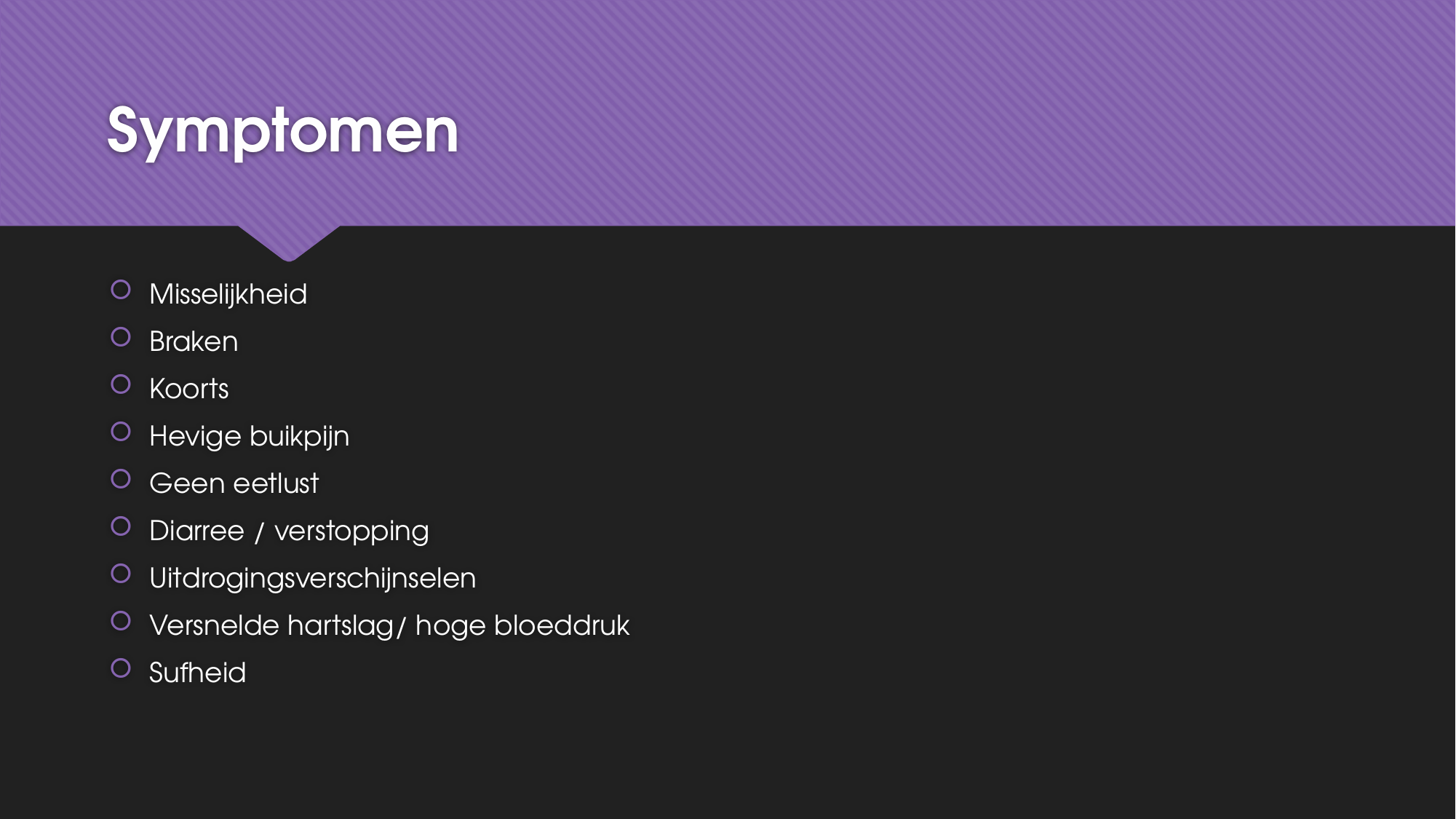

# Symptomen
Misselijkheid
Braken
Koorts
Hevige buikpijn
Geen eetlust
Diarree / verstopping
Uitdrogingsverschijnselen
Versnelde hartslag/ hoge bloeddruk
Sufheid